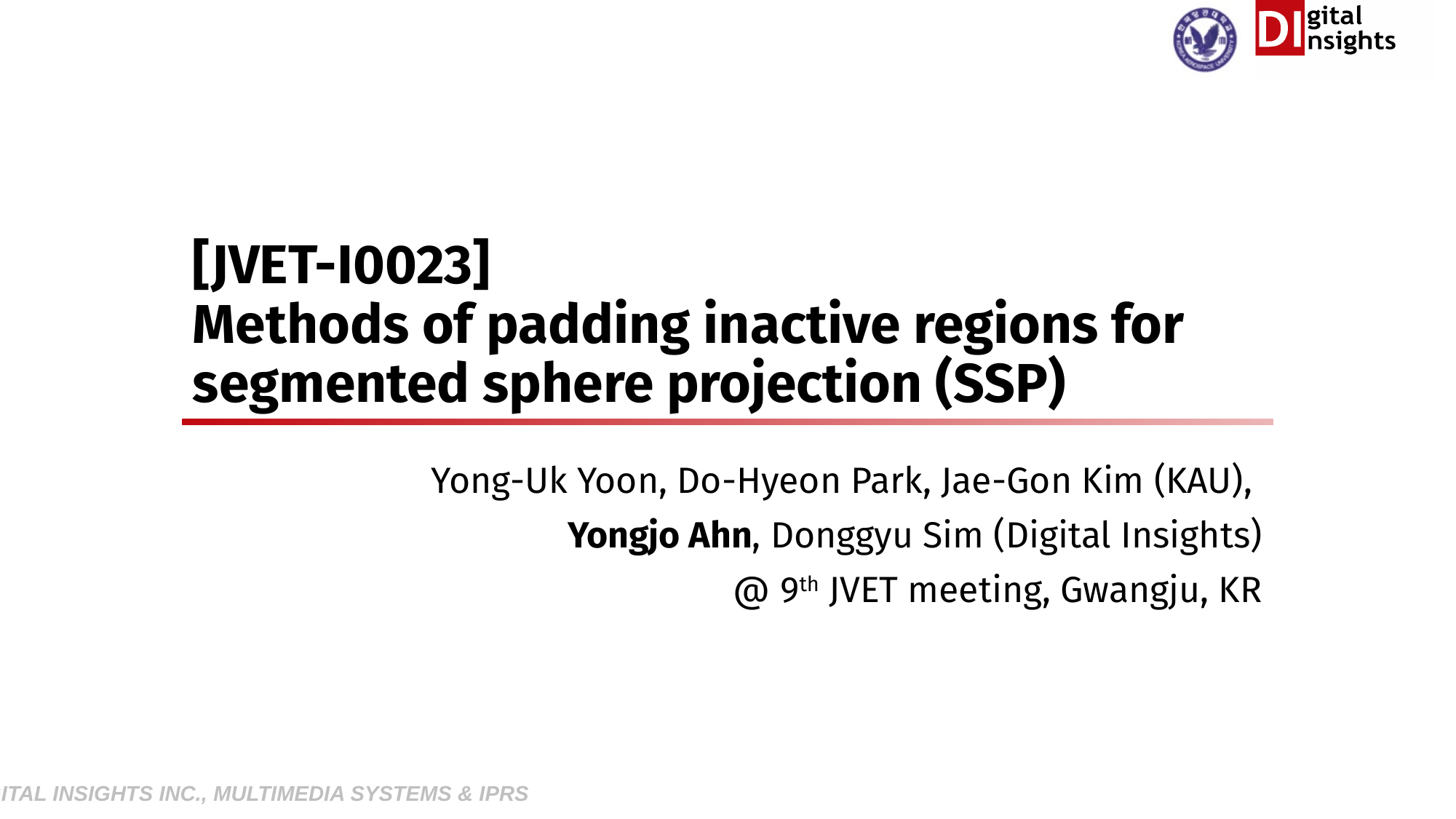

# [JVET-I0023] Methods of padding inactive regions for segmented sphere projection (SSP)
Yong-Uk Yoon, Do-Hyeon Park, Jae-Gon Kim (KAU),
Yongjo Ahn, Donggyu Sim (Digital Insights)
@ 9th JVET meeting, Gwangju, KR